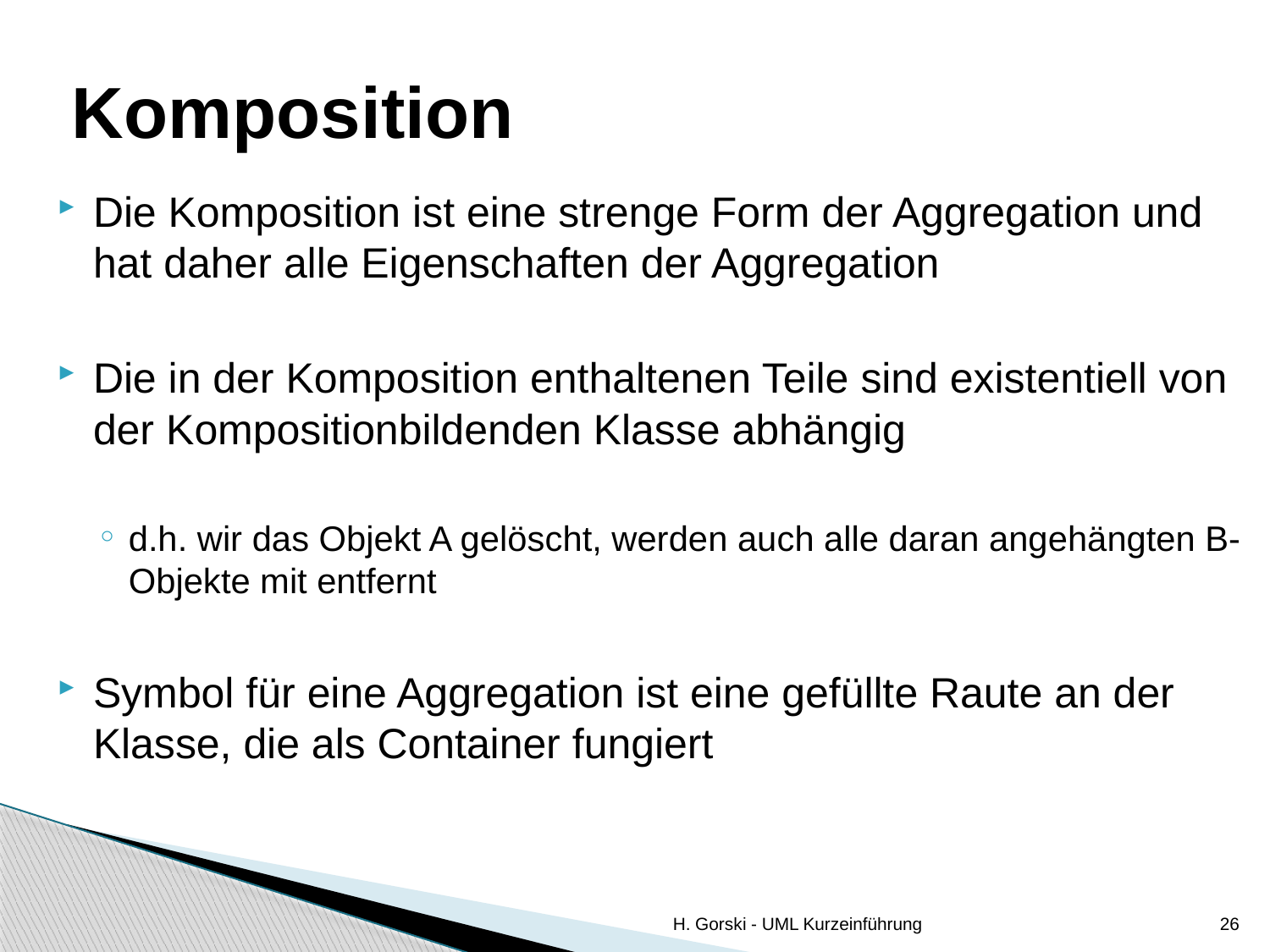

Komposition
Die Komposition ist eine strenge Form der Aggregation und hat daher alle Eigenschaften der Aggregation

Die in der Komposition enthaltenen Teile sind existentiell von der Kompositionbildenden Klasse abhängig

d.h. wir das Objekt A gelöscht, werden auch alle daran angehängten B-Objekte mit entfernt

Symbol für eine Aggregation ist eine gefüllte Raute an der Klasse, die als Container fungiert

H. Gorski - UML Kurzeinführung
26